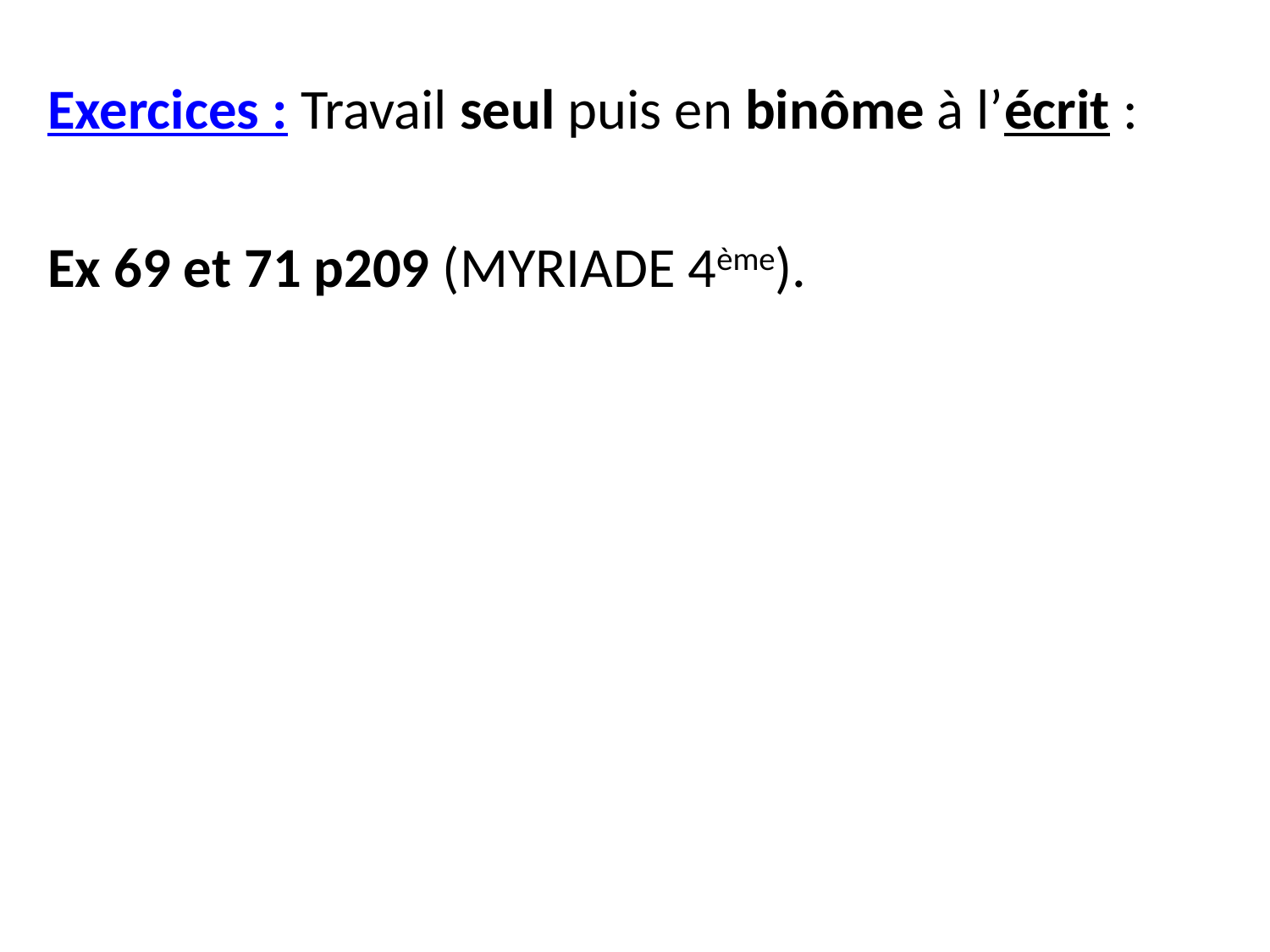

Exercices : Travail seul puis en binôme à l’écrit :

Ex 69 et 71 p209 (MYRIADE 4ème).